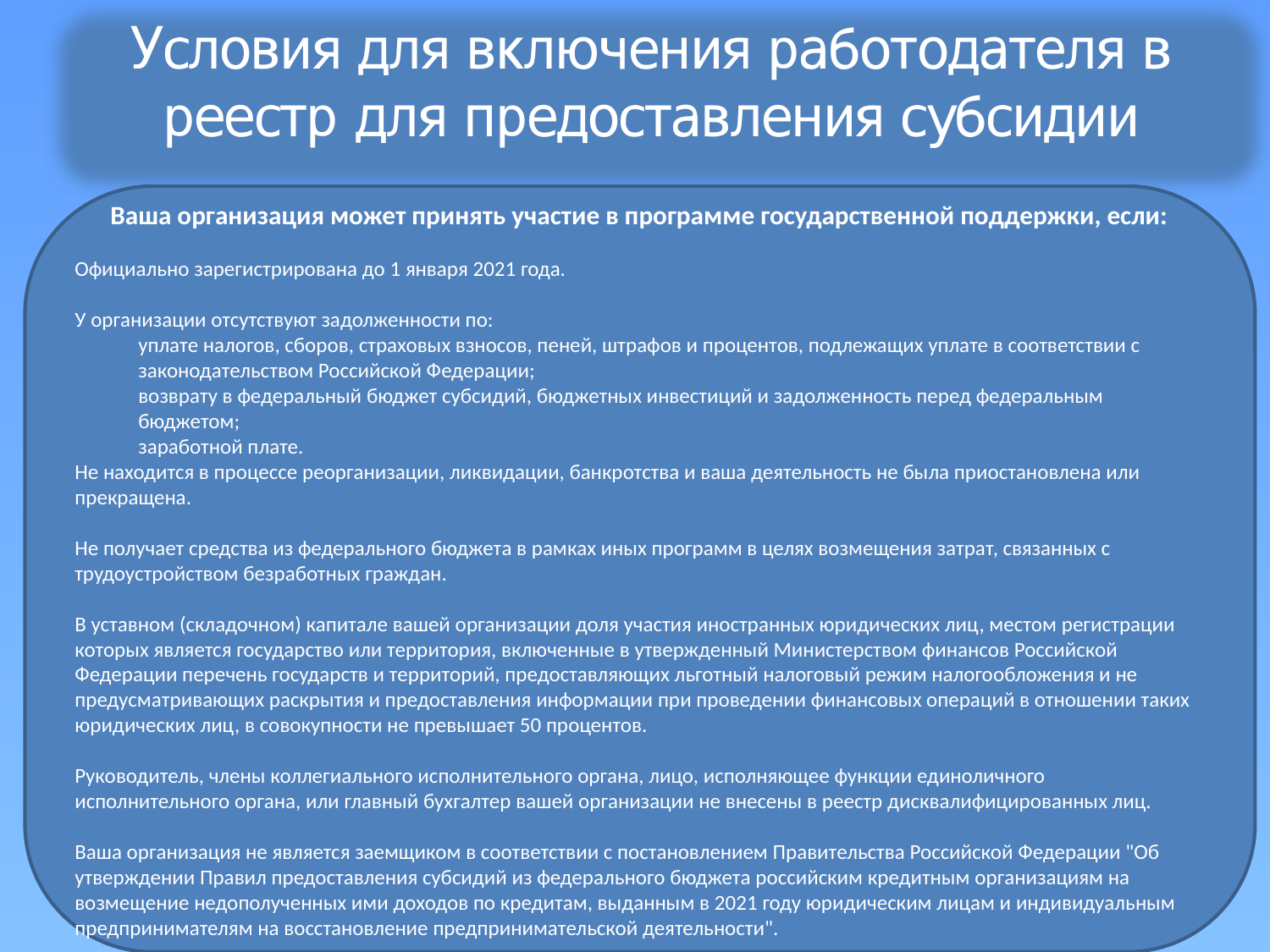

# Условия для включения работодателя в реестр для предоставления субсидии

      Ваша организация может принять участие в программе государственной поддержки, если:

Официально зарегистрирована до 1 января 2021 года.

У организации отсутствуют задолженности по:
уплате налогов, сборов, страховых взносов, пеней, штрафов и процентов, подлежащих уплате в соответствии с законодательством Российской Федерации;
возврату в федеральный бюджет субсидий, бюджетных инвестиций и задолженность перед федеральным бюджетом;
заработной плате.
Не находится в процессе реорганизации, ликвидации, банкротства и ваша деятельность не была приостановлена или прекращена.

Не получает средства из федерального бюджета в рамках иных программ в целях возмещения затрат, связанных с трудоустройством безработных граждан.

В уставном (складочном) капитале вашей организации доля участия иностранных юридических лиц, местом регистрации которых является государство или территория, включенные в утвержденный Министерством финансов Российской Федерации перечень государств и территорий, предоставляющих льготный налоговый режим налогообложения и не предусматривающих раскрытия и предоставления информации при проведении финансовых операций в отношении таких юридических лиц, в совокупности не превышает 50 процентов.

Руководитель, члены коллегиального исполнительного органа, лицо, исполняющее функции единоличного исполнительного органа, или главный бухгалтер вашей организации не внесены в реестр дисквалифицированных лиц.

Ваша организация не является заемщиком в соответствии с постановлением Правительства Российской Федерации "Об утверждении Правил предоставления субсидий из федерального бюджета российским кредитным организациям на возмещение недополученных ими доходов по кредитам, выданным в 2021 году юридическим лицам и индивидуальным предпринимателям на восстановление предпринимательской деятельности".